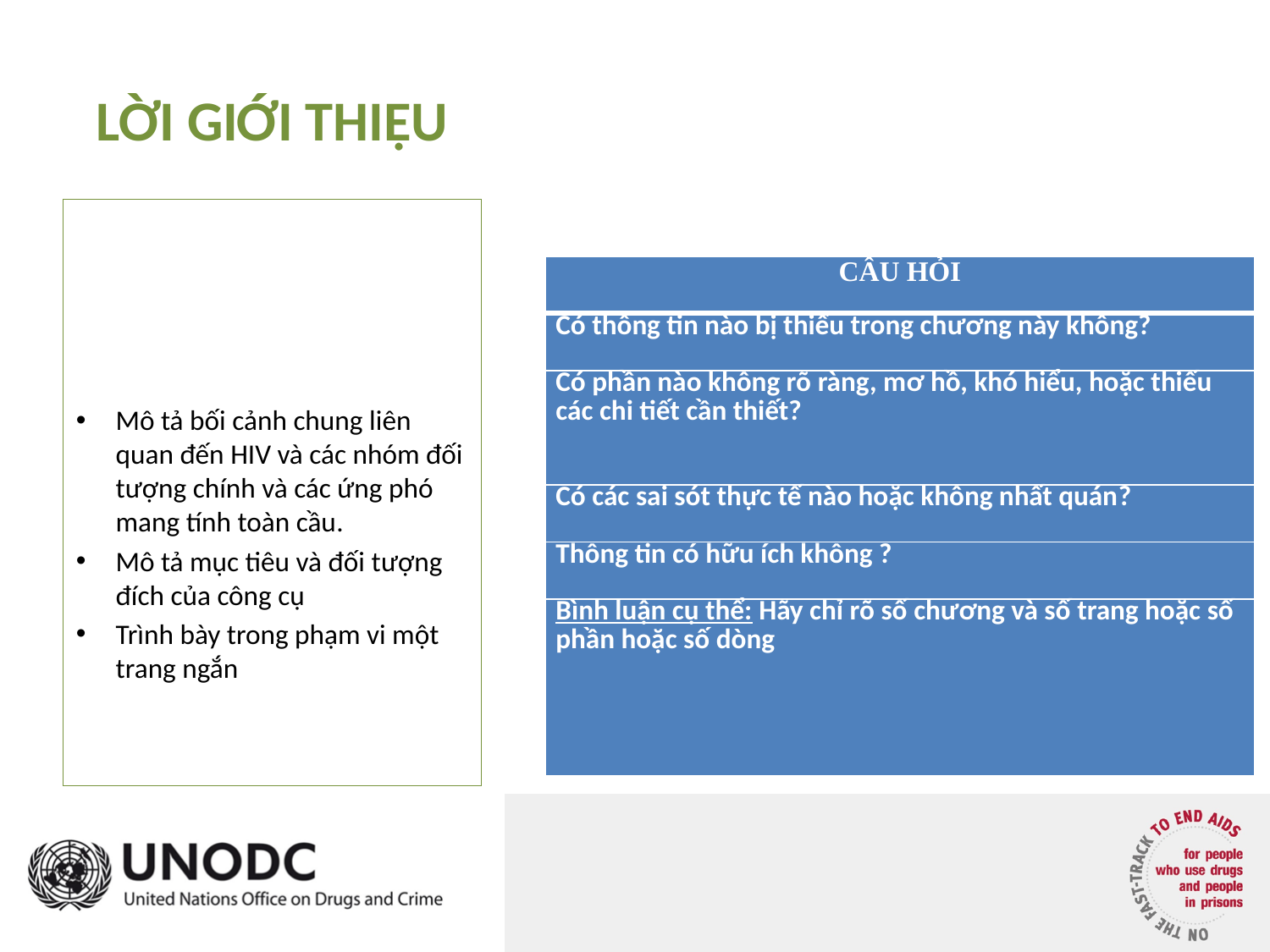

LỜI GIỚI THIỆU

Mô tả bối cảnh chung liên quan đến HIV và các nhóm đối tượng chính và các ứng phó mang tính toàn cầu.
Mô tả mục tiêu và đối tượng đích của công cụ
Trình bày trong phạm vi một trang ngắn

| CÂU HỎI |
| --- |
| Có thông tin nào bị thiếu trong chương này không? |
| Có phần nào không rõ ràng, mơ hồ, khó hiểu, hoặc thiếu các chi tiết cần thiết? |
| Có các sai sót thực tế nào hoặc không nhất quán? |
| Thông tin có hữu ích không ? |
| Bình luận cụ thể: Hãy chỉ rõ số chương và số trang hoặc số phần hoặc số dòng |